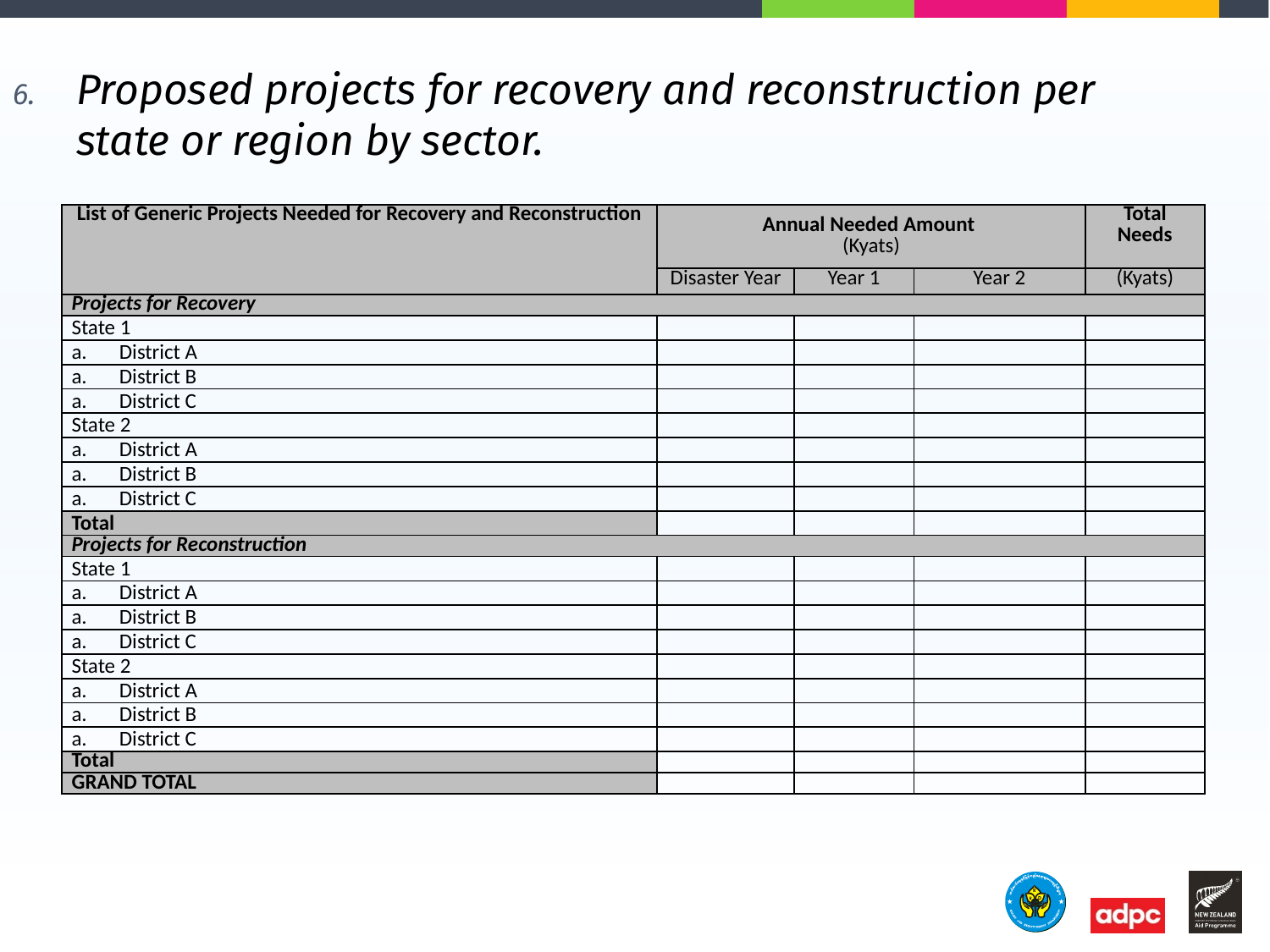

Proposed projects for recovery and reconstruction per state or region by sector.
| List of Generic Projects Needed for Recovery and Reconstruction | Annual Needed Amount (Kyats) |  |  | Total Needs |
| --- | --- | --- | --- | --- |
|  | Disaster Year | Year 1 | Year 2 | (Kyats) |
| Projects for Recovery |  |  |  |  |
| State 1 |  |  |  |  |
| District A |  |  |  |  |
| District B |  |  |  |  |
| District C |  |  |  |  |
| State 2 |  |  |  |  |
| District A |  |  |  |  |
| District B |  |  |  |  |
| District C |  |  |  |  |
| Total |  |  |  |  |
| Projects for Reconstruction |  |  |  |  |
| State 1 |  |  |  |  |
| District A |  |  |  |  |
| District B |  |  |  |  |
| District C |  |  |  |  |
| State 2 |  |  |  |  |
| District A |  |  |  |  |
| District B |  |  |  |  |
| District C |  |  |  |  |
| Total |  |  |  |  |
| GRAND TOTAL |  |  |  |  |